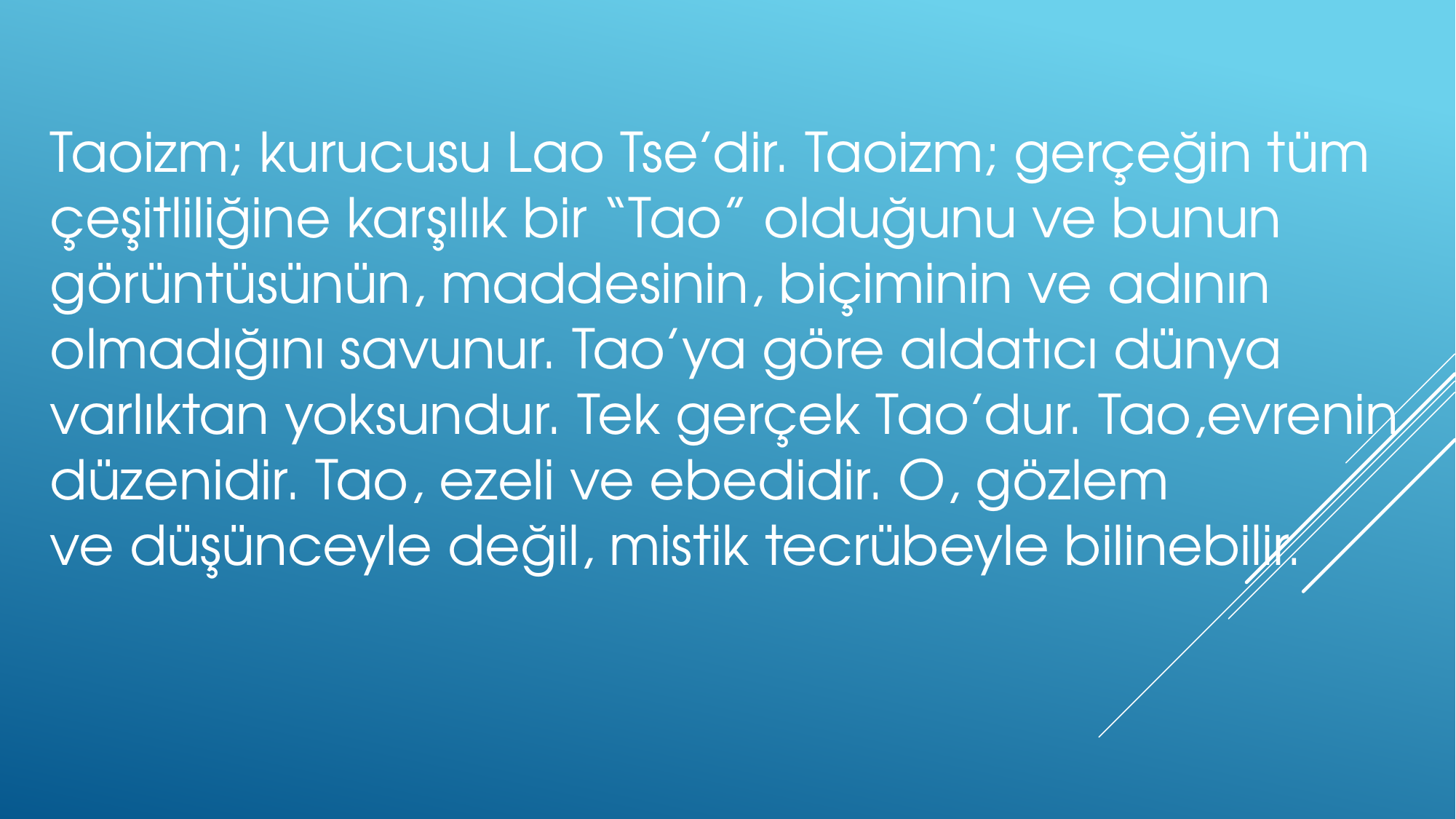

Taoizm; kurucusu Lao Tse’dir. Taoizm; gerçeğin tüm çeşitliliğine karşılık bir “Tao” olduğunu ve bunun görüntüsünün, maddesinin, biçiminin ve adının olmadığını savunur. Tao’ya göre aldatıcı dünya varlıktan yoksundur. Tek gerçek Tao’dur. Tao,evrenin düzenidir. Tao, ezeli ve ebedidir. O, gözlem
ve düşünceyle değil, mistik tecrübeyle bilinebilir.